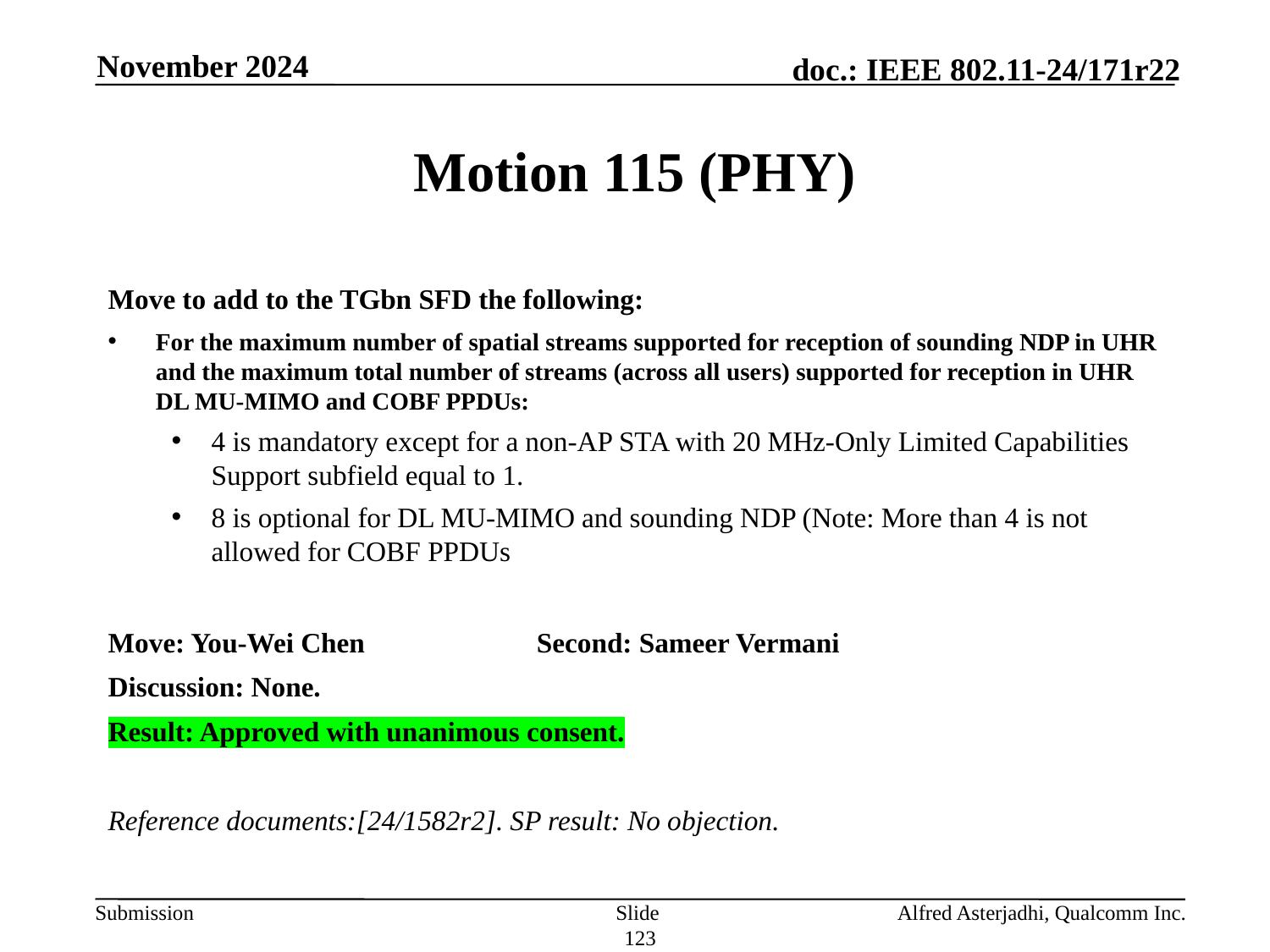

November 2024
# Motion 115 (PHY)
Move to add to the TGbn SFD the following:
For the maximum number of spatial streams supported for reception of sounding NDP in UHR and the maximum total number of streams (across all users) supported for reception in UHR DL MU-MIMO and COBF PPDUs:
4 is mandatory except for a non-AP STA with 20 MHz-Only Limited Capabilities Support subfield equal to 1.
8 is optional for DL MU-MIMO and sounding NDP (Note: More than 4 is not allowed for COBF PPDUs

Move: You-Wei Chen		Second: Sameer Vermani
Discussion: None.
Result: Approved with unanimous consent.

Reference documents:[24/1582r2]. SP result: No objection.

Slide 123
Alfred Asterjadhi, Qualcomm Inc.